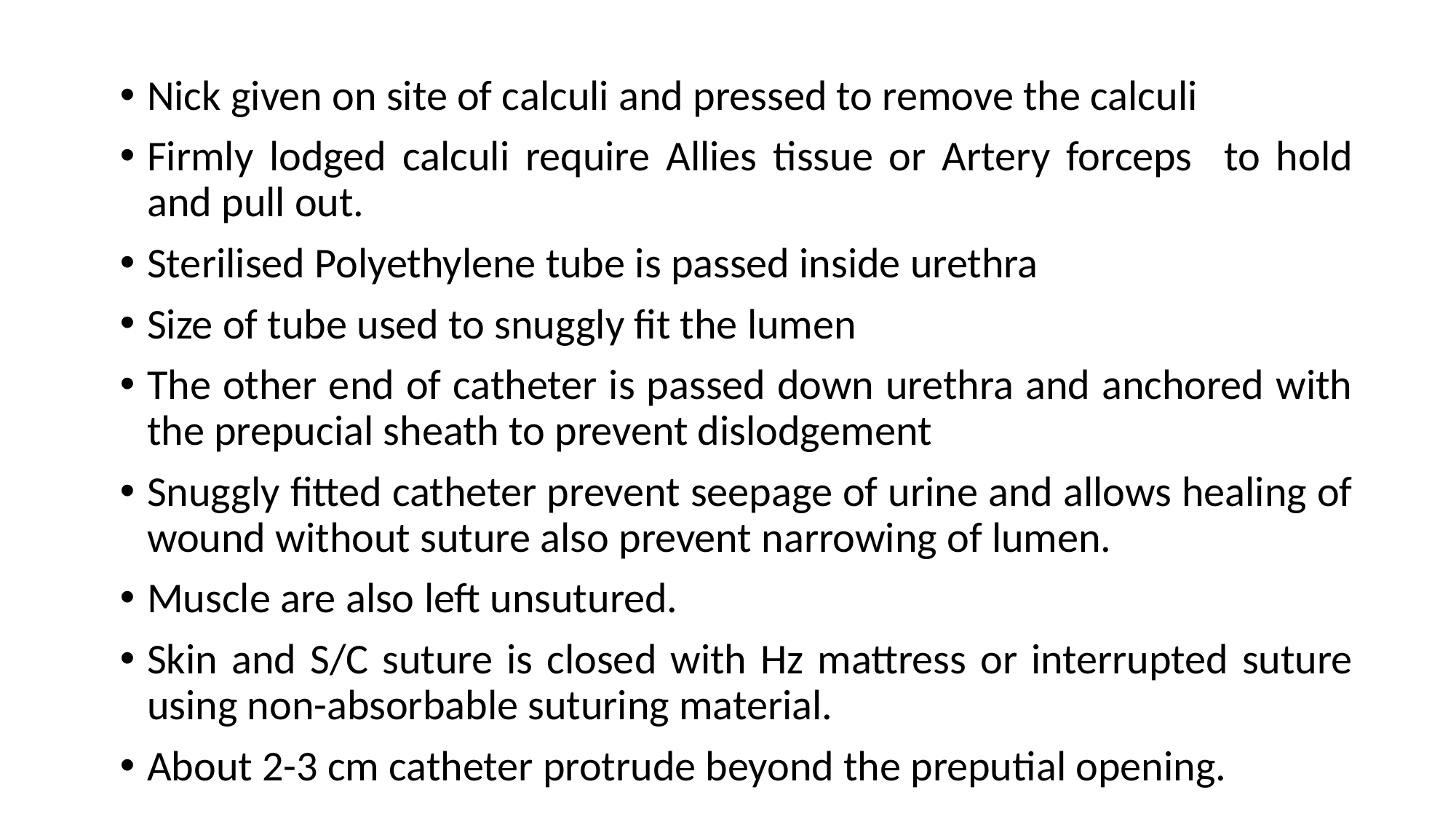

Nick given on site of calculi and pressed to remove the calculi
Firmly lodged calculi require Allies tissue or Artery forceps  to hold and pull out.
Sterilised Polyethylene tube is passed inside urethra
Size of tube used to snuggly fit the lumen
The other end of catheter is passed down urethra and anchored with the prepucial sheath to prevent dislodgement
Snuggly fitted catheter prevent seepage of urine and allows healing of wound without suture also prevent narrowing of lumen.
Muscle are also left unsutured.
Skin and S/C suture is closed with Hz mattress or interrupted suture using non-absorbable suturing material.
About 2-3 cm catheter protrude beyond the preputial opening.